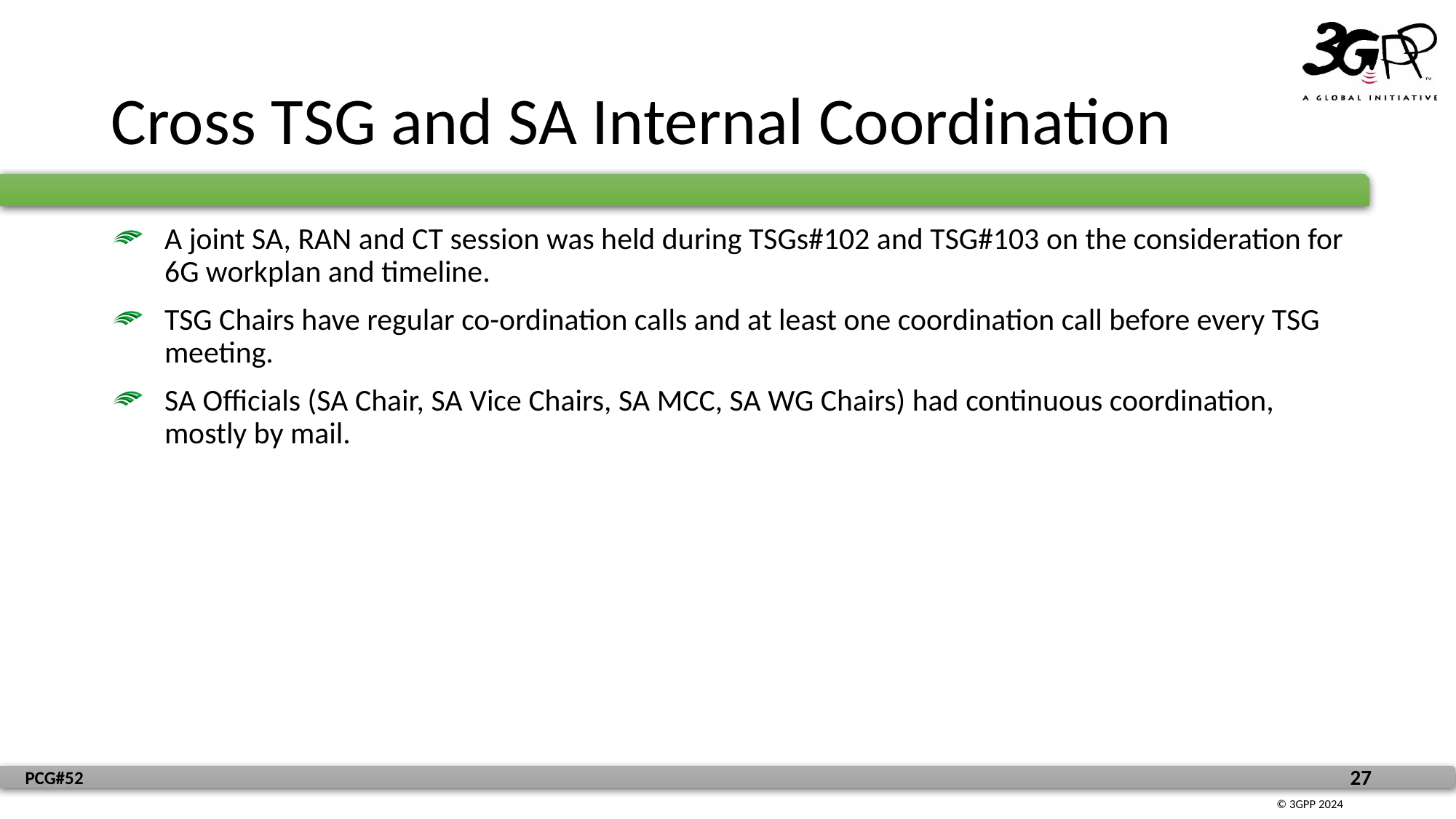

# Cross TSG and SA Internal Coordination
A joint SA, RAN and CT session was held during TSGs#102 and TSG#103 on the consideration for 6G workplan and timeline.
TSG Chairs have regular co-ordination calls and at least one coordination call before every TSG meeting.
SA Officials (SA Chair, SA Vice Chairs, SA MCC, SA WG Chairs) had continuous coordination, mostly by mail.